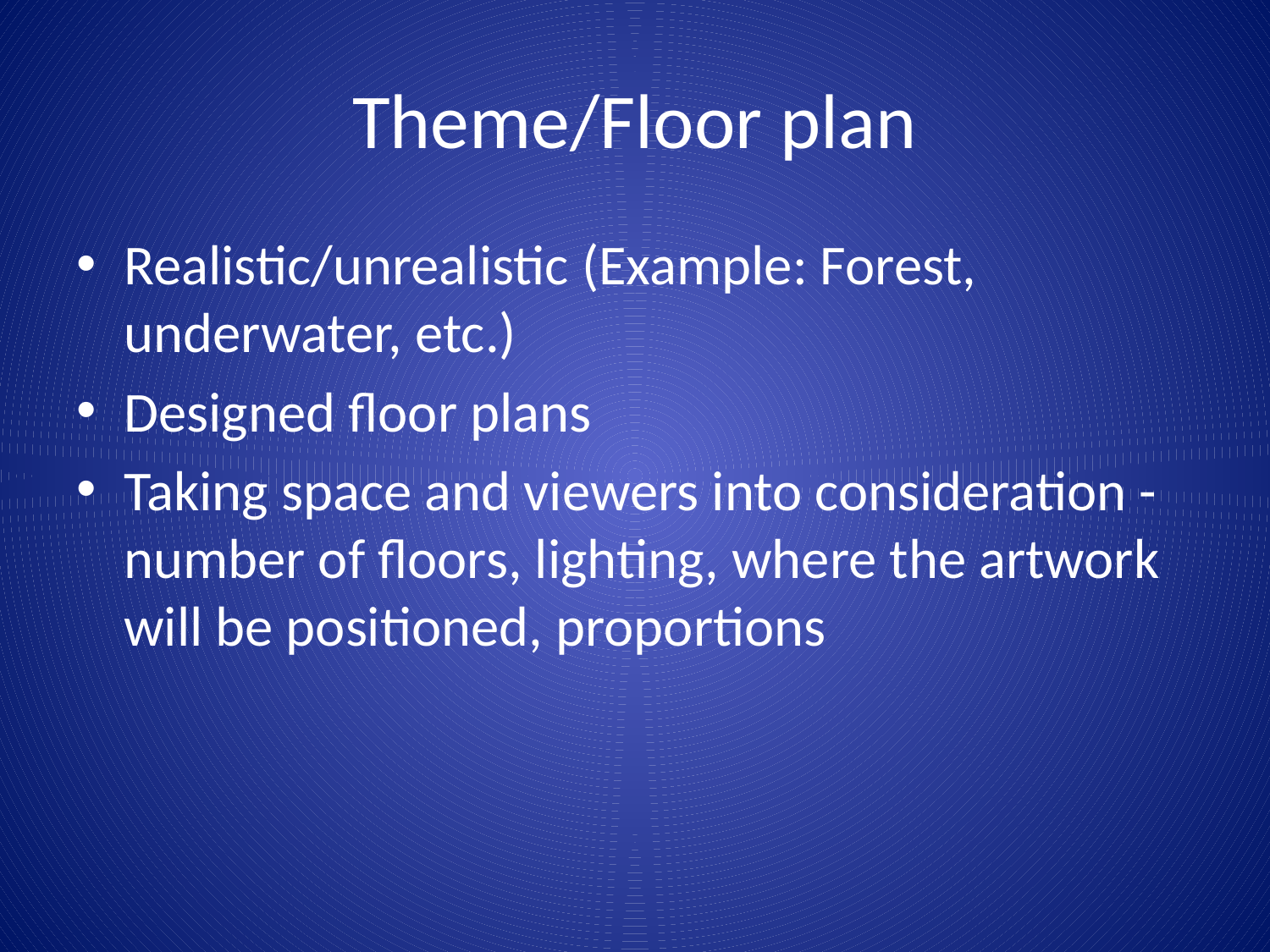

# Theme/Floor plan
Realistic/unrealistic (Example: Forest, underwater, etc.)
Designed floor plans
Taking space and viewers into consideration - number of floors, lighting, where the artwork will be positioned, proportions